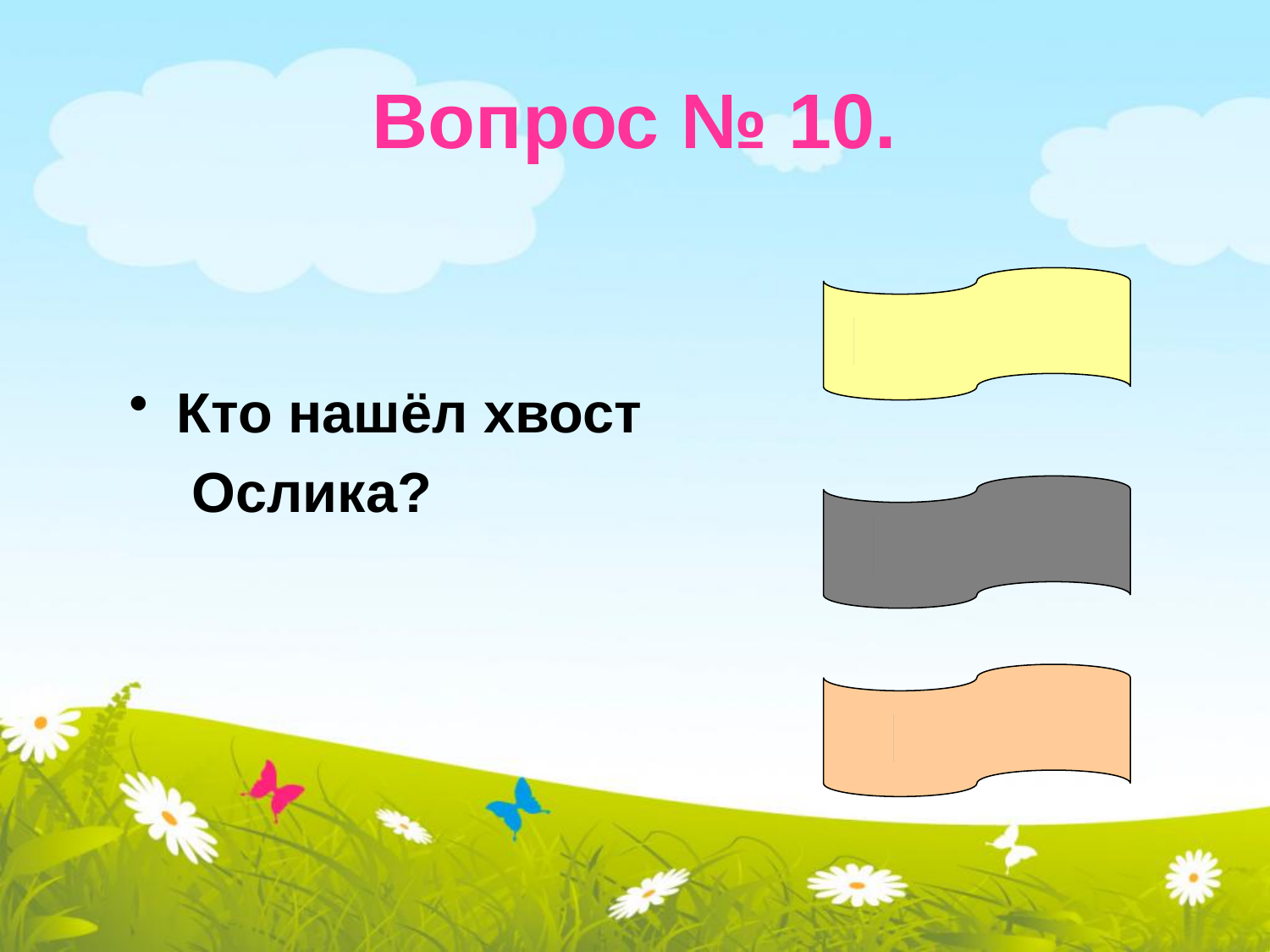

# Вопрос № 10.

Винни-Пух
Кто нашёл хвост
    Ослика?

Пятачок

Сова